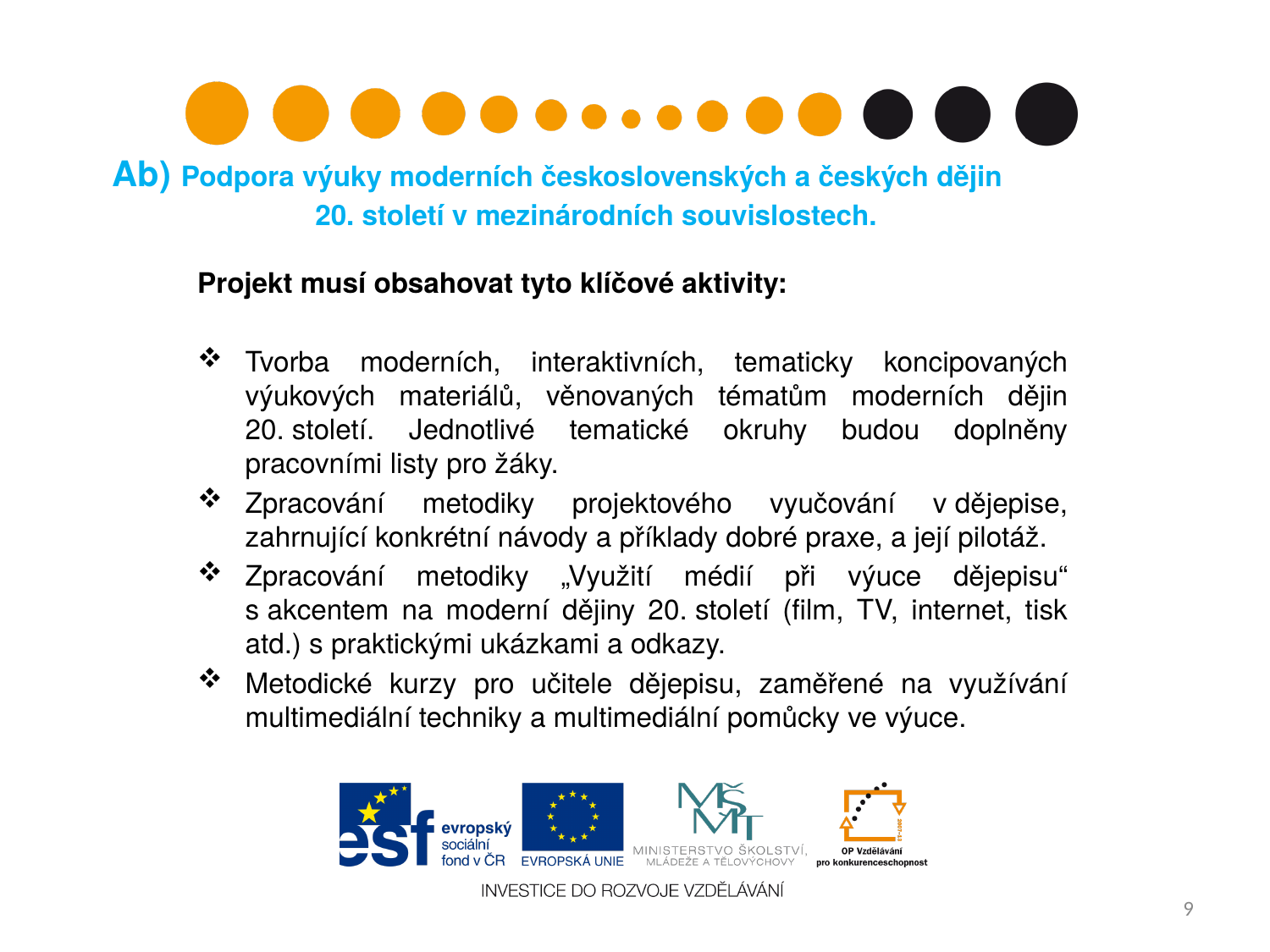

# Ab) Podpora výuky moderních československých a českých dějin 20. století v mezinárodních souvislostech.
Projekt musí obsahovat tyto klíčové aktivity:

Tvorba moderních, interaktivních, tematicky koncipovaných výukových materiálů, věnovaných tématům moderních dějin 20. století. Jednotlivé tematické okruhy budou doplněny pracovními listy pro žáky.
Zpracování metodiky projektového vyučování v dějepise, zahrnující konkrétní návody a příklady dobré praxe, a její pilotáž.
Zpracování metodiky „Využití médií při výuce dějepisu“ s akcentem na moderní dějiny 20. století (film, TV, internet, tisk atd.) s praktickými ukázkami a odkazy.
Metodické kurzy pro učitele dějepisu, zaměřené na využívání multimediální techniky a multimediální pomůcky ve výuce.

9